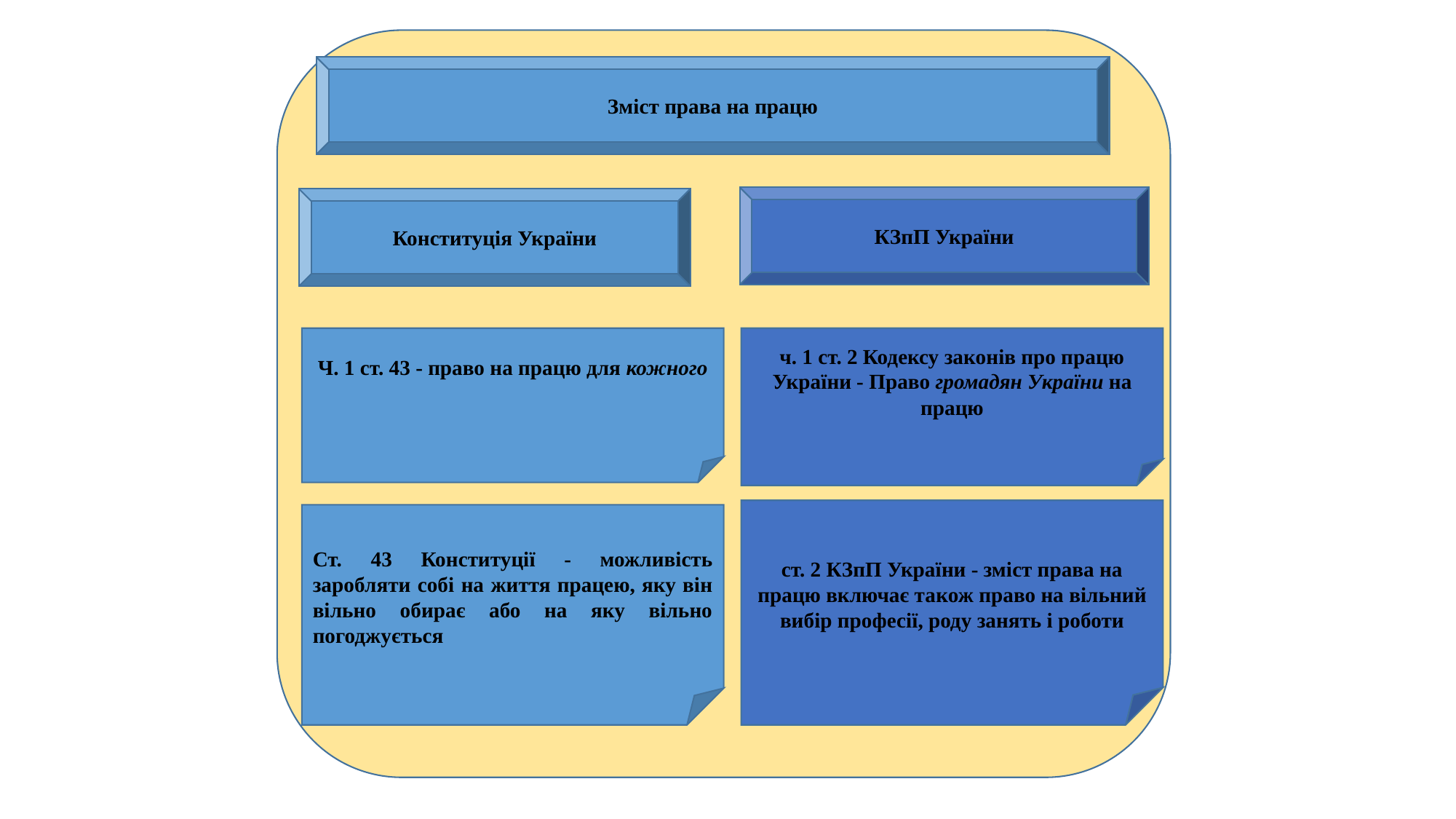

Зміст права на працю
КЗпП України
Конституція України
Ч. 1 ст. 43 - право на працю для кожного

ч. 1 ст. 2 Кодексу законів про працю України - Право громадян України на працю

ст. 2 КЗпП України - зміст права на працю включає та­кож право на вільний вибір професії, роду занять і роботи
Ст. 43 Конституції - можливість заробляти собі на життя працею, яку він вільно обирає або на яку вільно погоджується